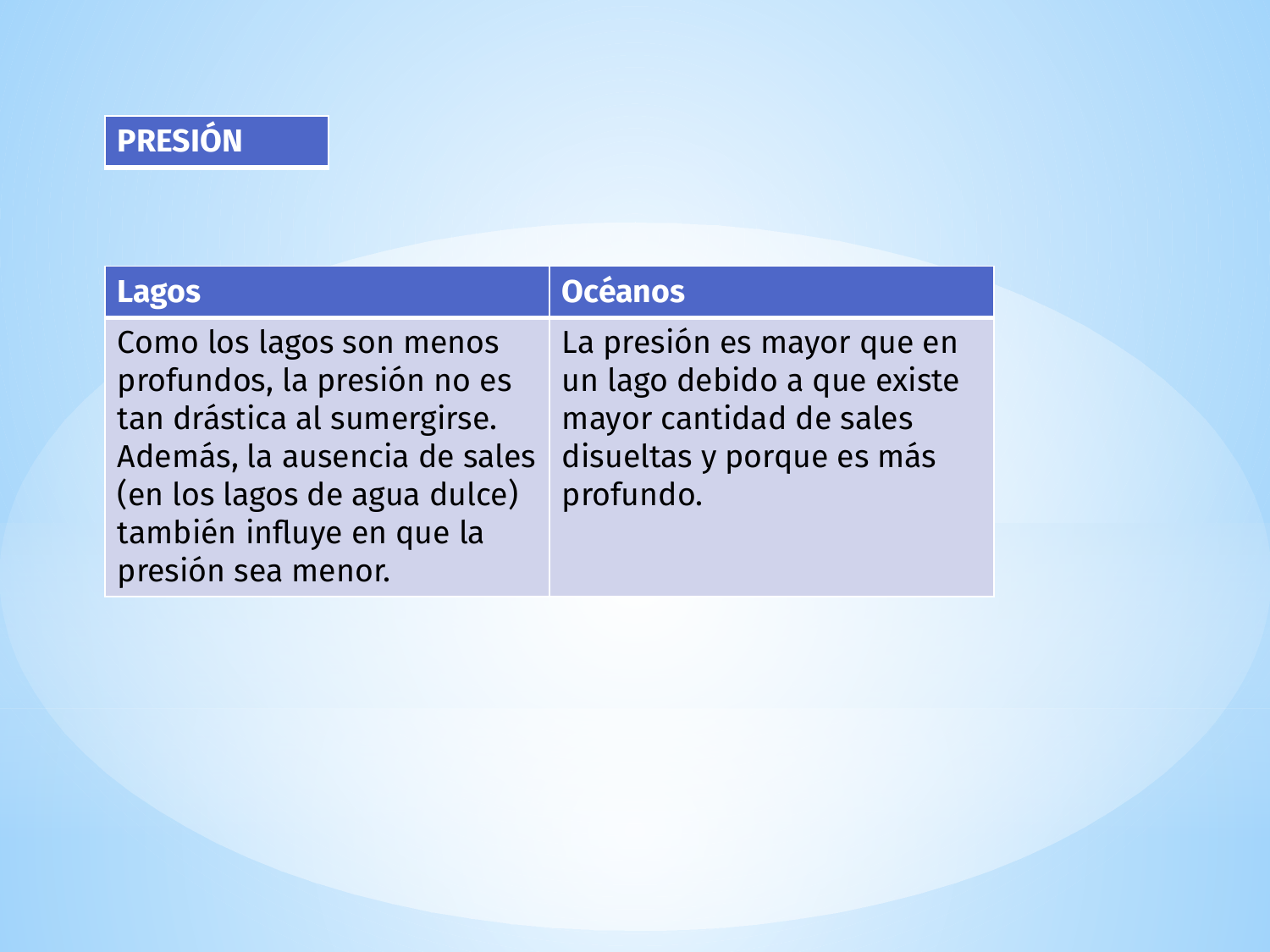

| PRESIÓN |
| --- |
| Lagos | Océanos |
| --- | --- |
| Como los lagos son menos profundos, la presión no es tan drástica al sumergirse. Además, la ausencia de sales (en los lagos de agua dulce) también influye en que la presión sea menor. | La presión es mayor que en un lago debido a que existe mayor cantidad de sales disueltas y porque es más profundo. |